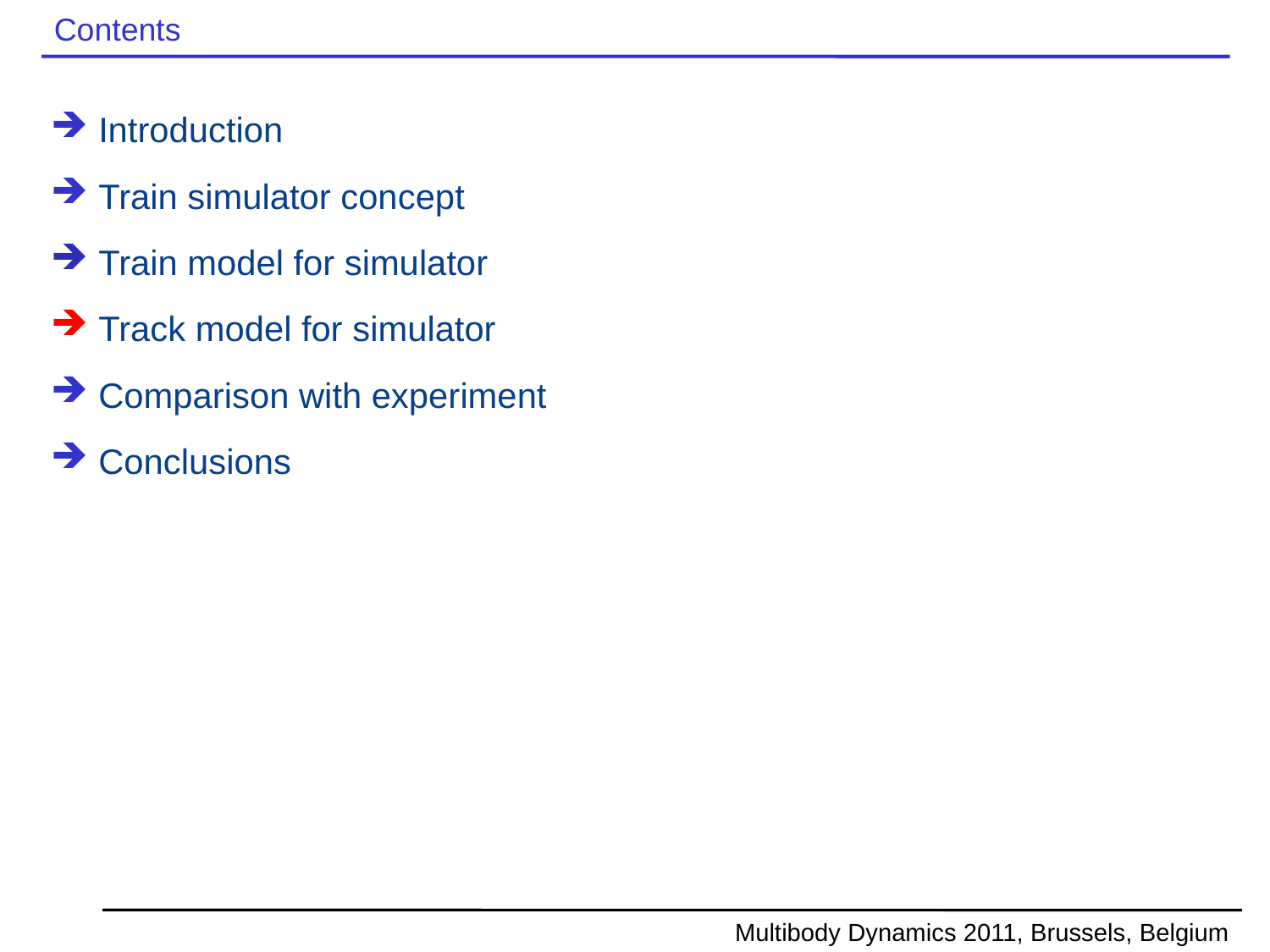

# Contents
Introduction
Train simulator concept
Train model for simulator
Track model for simulator
Comparison with experiment
Conclusions